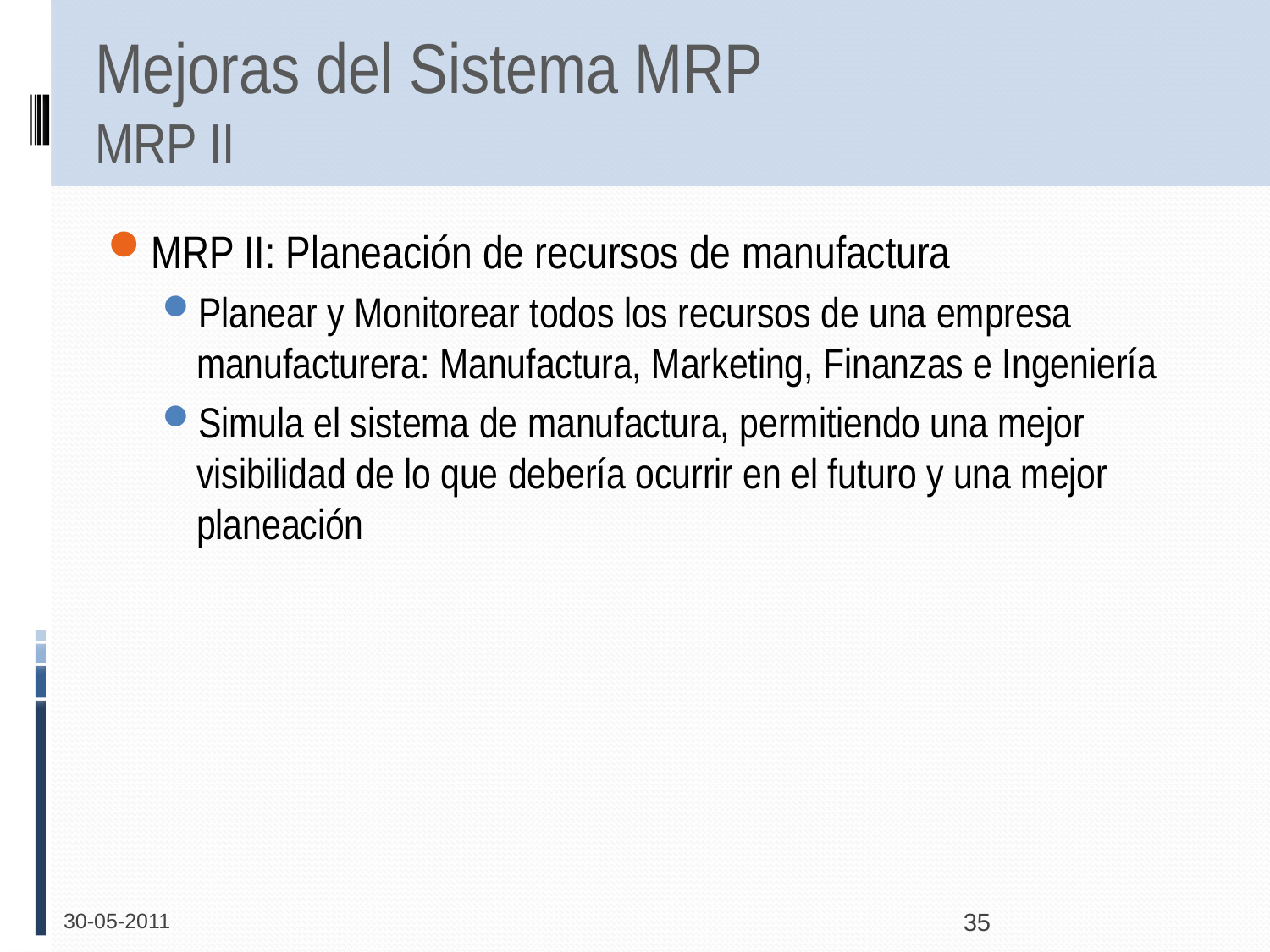

# Mejoras del Sistema MRP MRP II
MRP II: Planeación de recursos de manufactura
Planear y Monitorear todos los recursos de una empresa manufacturera: Manufactura, Marketing, Finanzas e Ingeniería
Simula el sistema de manufactura, permitiendo una mejor visibilidad de lo que debería ocurrir en el futuro y una mejor planeación

30-05-2011
35